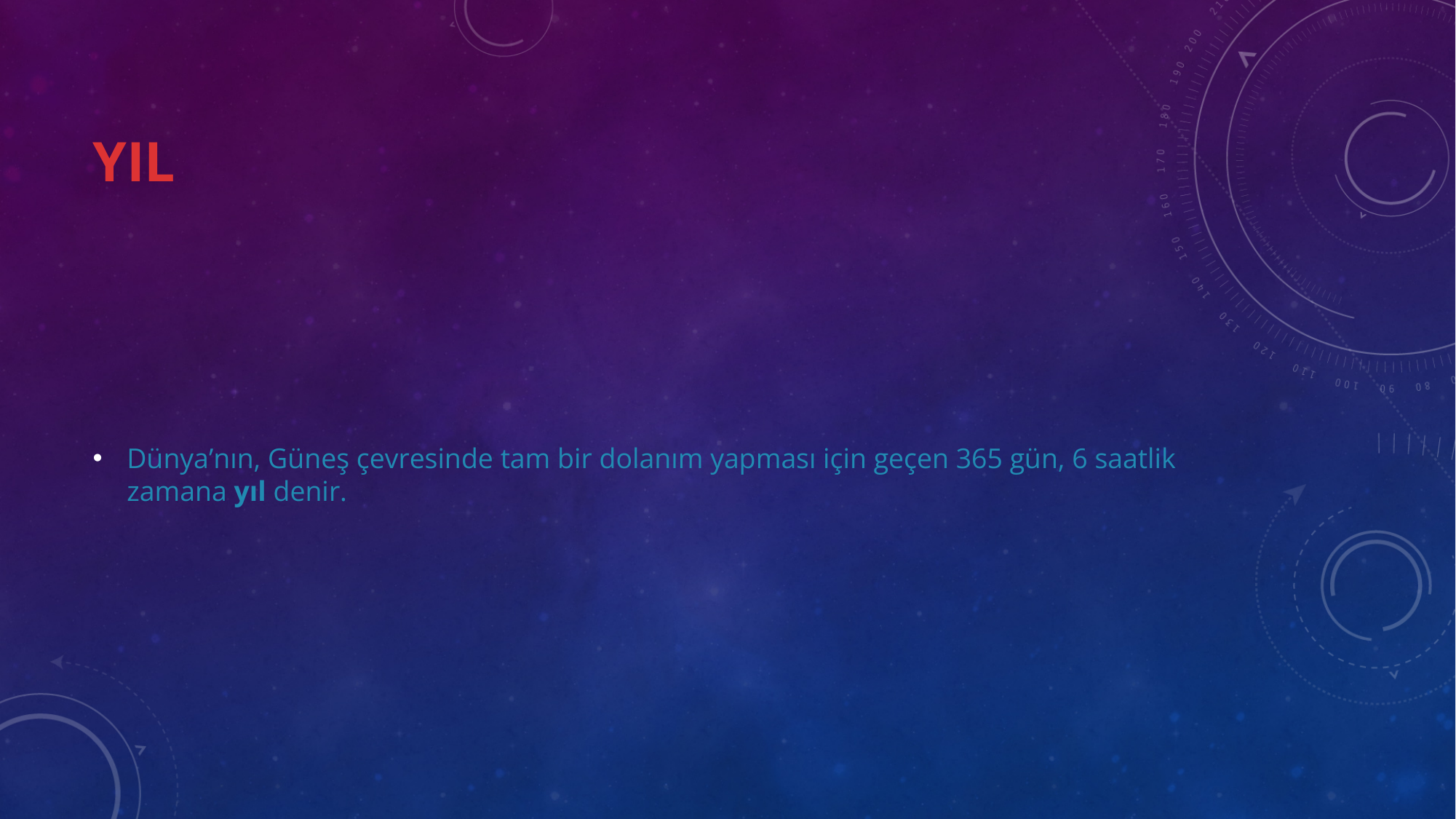

# YIL
Dünya’nın, Güneş çevresinde tam bir dolanım yapması için geçen 365 gün, 6 saatlik zamana yıl denir.